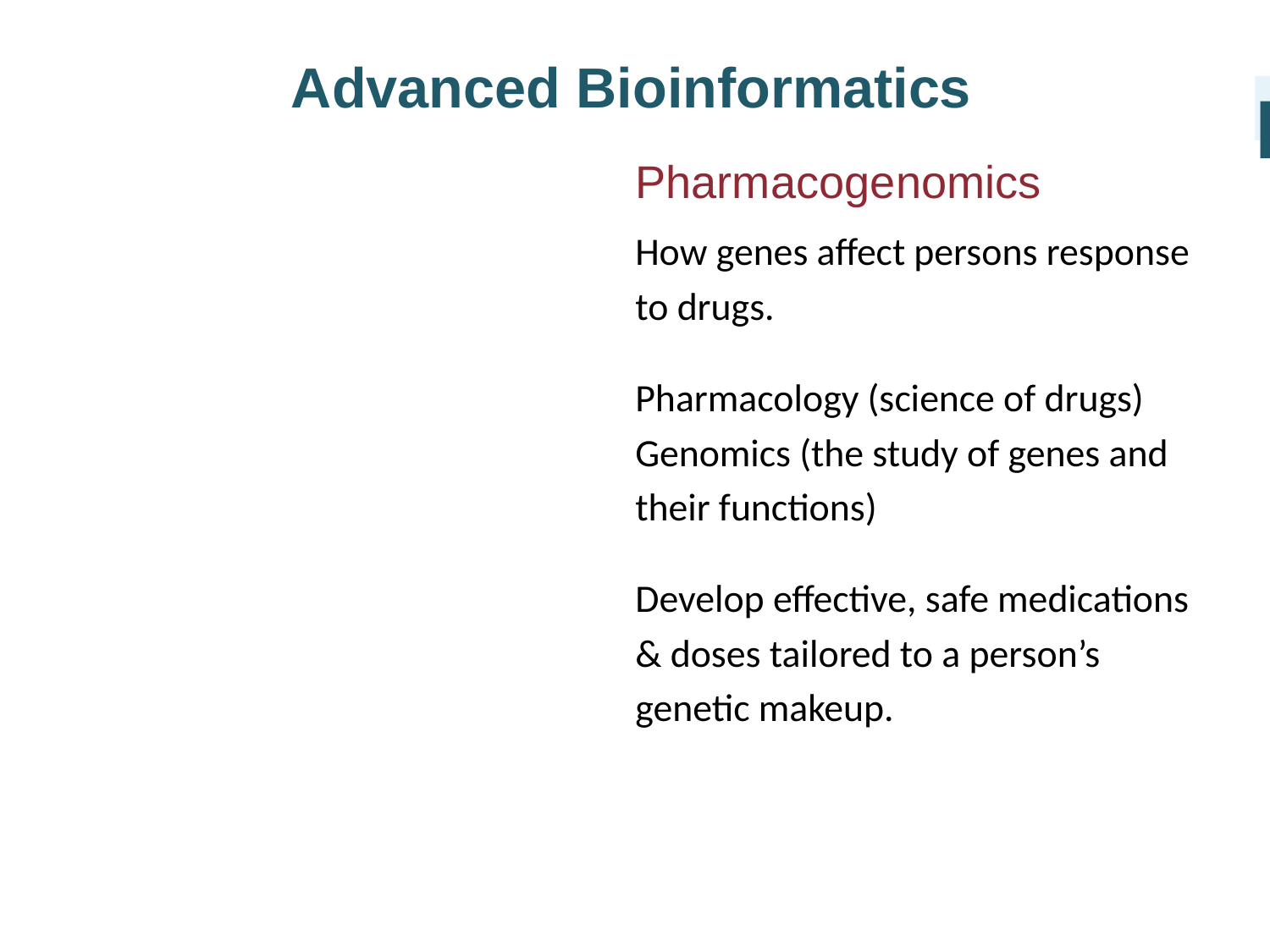

Advanced Bioinformatics
I
Pharmacogenomics
How genes affect persons response to drugs.
Pharmacology (science of drugs)
Genomics (the study of genes and their functions)
Develop effective, safe medications & doses tailored to a person’s genetic makeup.